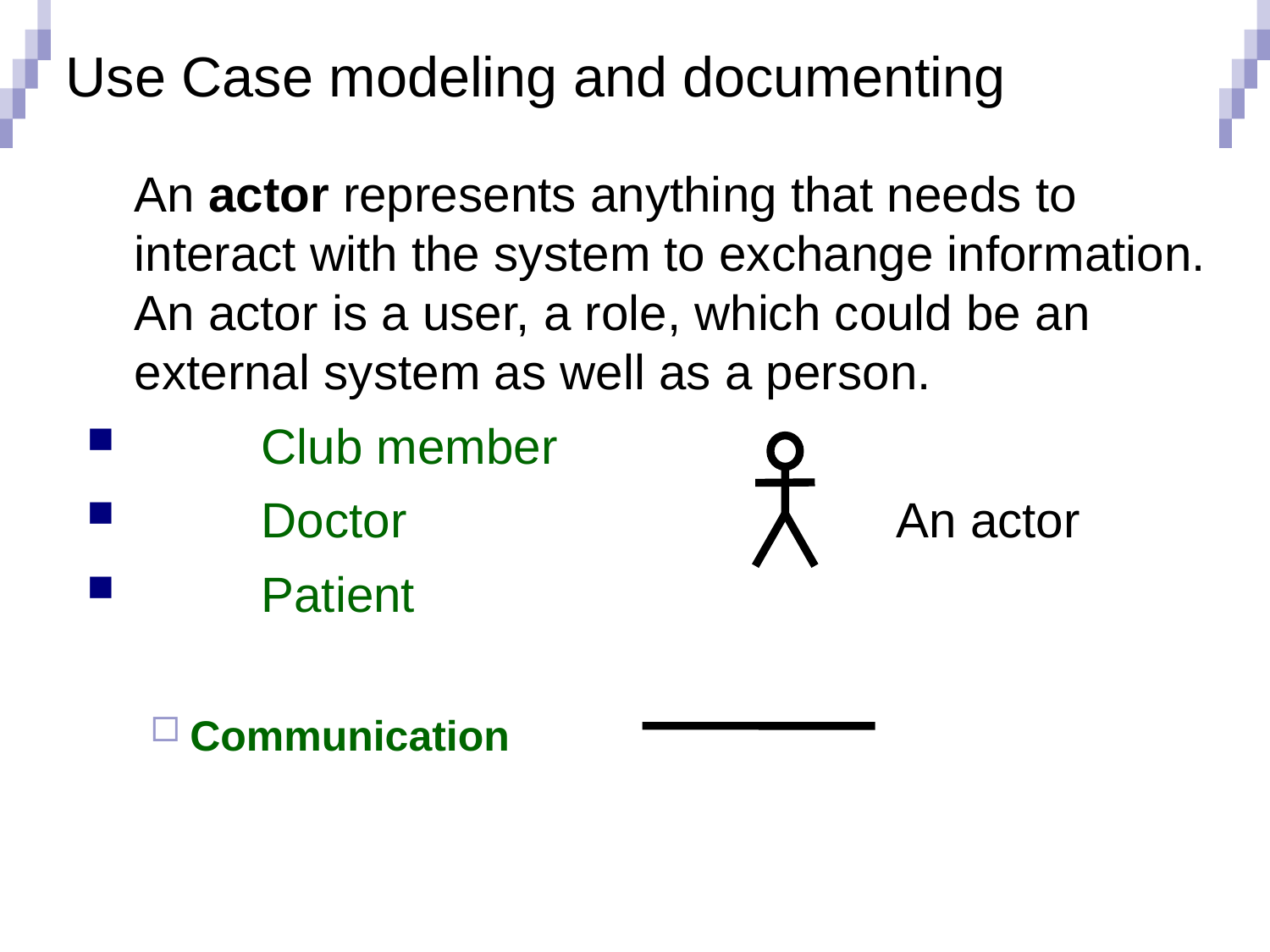

# Use Case modeling and documenting
	An actor represents anything that needs to interact with the system to exchange information. An actor is a user, a role, which could be an external system as well as a person.
	Club member
	Doctor				An actor
	Patient

Communication